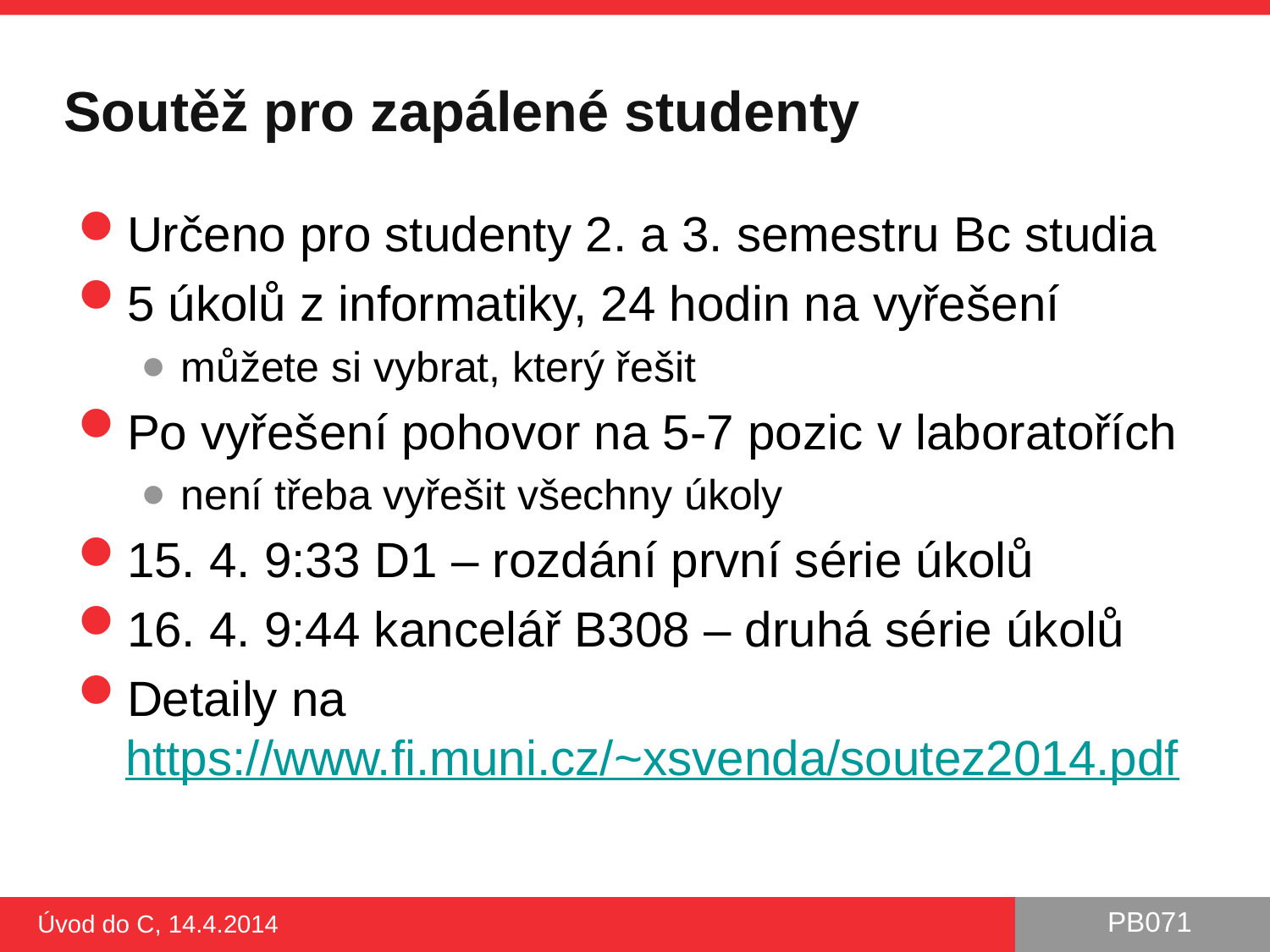

# Soutěž pro zapálené studenty
Určeno pro studenty 2. a 3. semestru Bc studia
5 úkolů z informatiky, 24 hodin na vyřešení
můžete si vybrat, který řešit
Po vyřešení pohovor na 5-7 pozic v laboratořích
není třeba vyřešit všechny úkoly
15. 4. 9:33 D1 – rozdání první série úkolů
16. 4. 9:44 kancelář B308 – druhá série úkolů
Detaily na https://www.fi.muni.cz/~xsvenda/soutez2014.pdf

Úvod do C, 14.4.2014